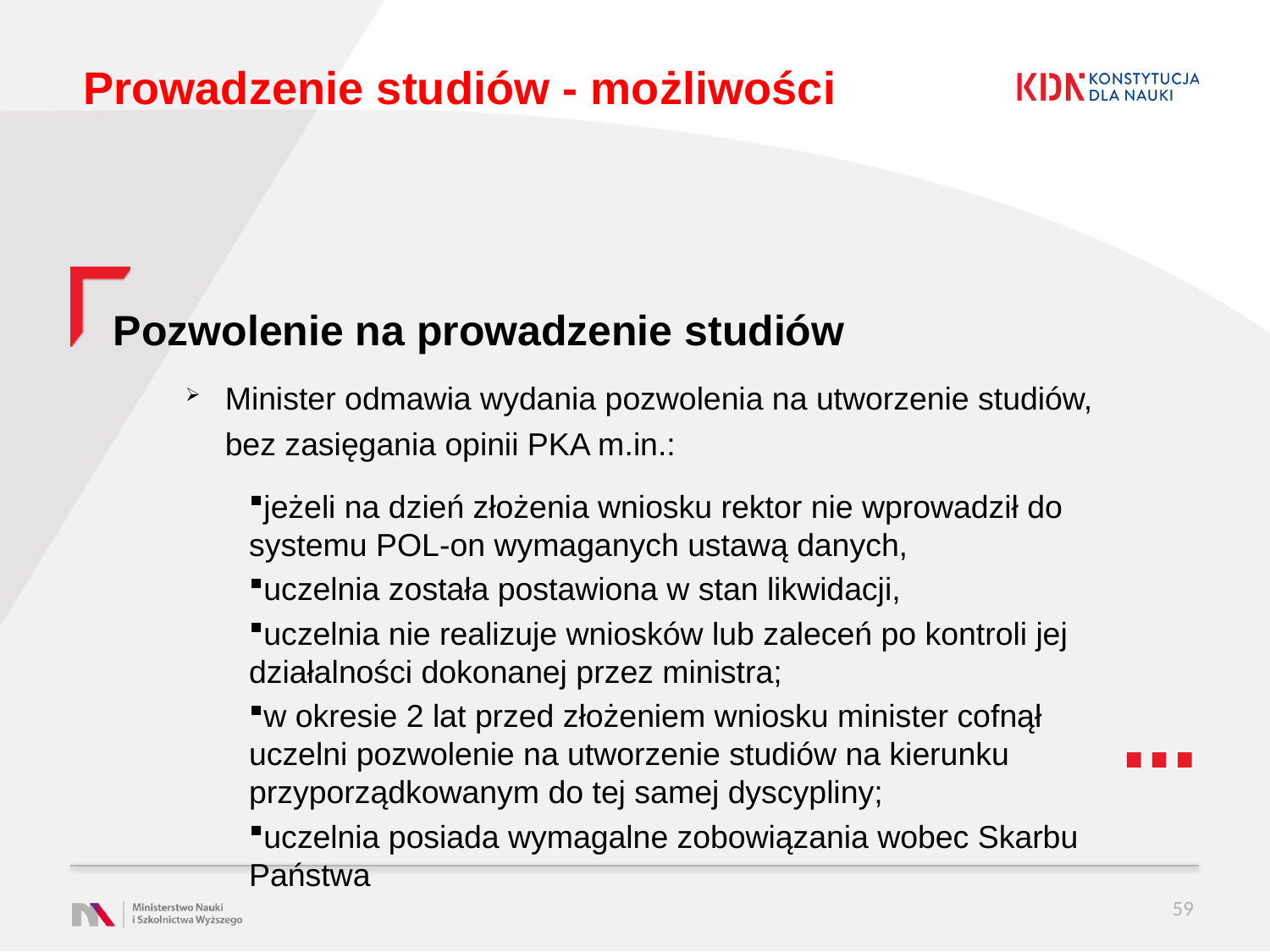

# Prowadzenie studiów - możliwości
Pozwolenie na prowadzenie studiów
Minister odmawia wydania pozwolenia na utworzenie studiów, bez zasięgania opinii PKA m.in.:
jeżeli na dzień złożenia wniosku rektor nie wprowadził do systemu POL-on wymaganych ustawą danych,
uczelnia została postawiona w stan likwidacji,
uczelnia nie realizuje wniosków lub zaleceń po kontroli jej działalności dokonanej przez ministra;
w okresie 2 lat przed złożeniem wniosku minister cofnął uczelni pozwolenie na utworzenie studiów na kierunku przyporządkowanym do tej samej dyscypliny;
uczelnia posiada wymagalne zobowiązania wobec Skarbu Państwa
59